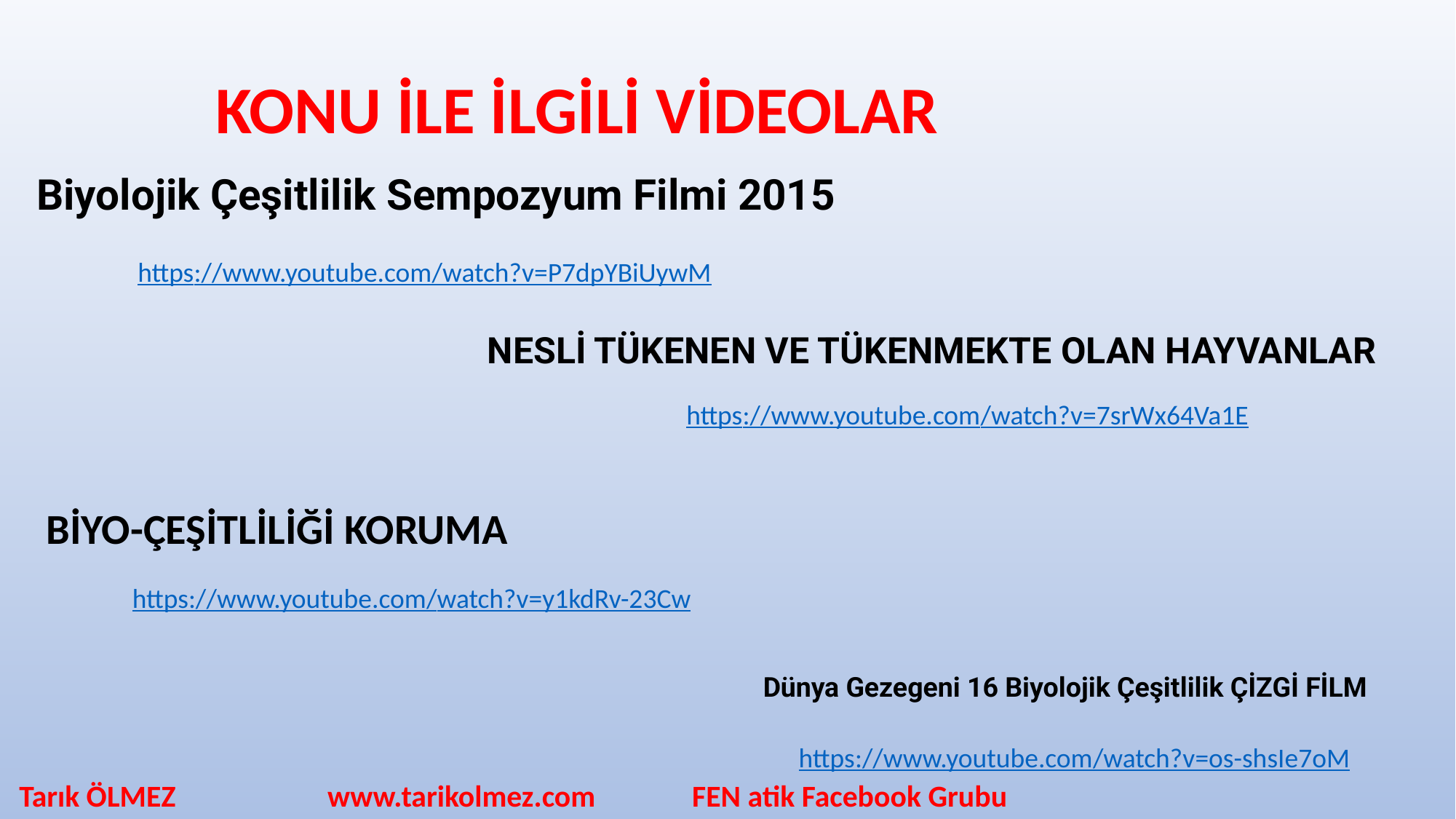

KONU İLE İLGİLİ VİDEOLAR
Biyolojik Çeşitlilik Sempozyum Filmi 2015
https://www.youtube.com/watch?v=P7dpYBiUywM
NESLİ TÜKENEN VE TÜKENMEKTE OLAN HAYVANLAR
https://www.youtube.com/watch?v=7srWx64Va1E
BİYO-ÇEŞİTLİLİĞİ KORUMA
https://www.youtube.com/watch?v=y1kdRv-23Cw
Dünya Gezegeni 16 Biyolojik Çeşitlilik ÇİZGİ FİLM
https://www.youtube.com/watch?v=os-shsIe7oM
Tarık ÖLMEZ                      www.tarikolmez.com              FEN atik Facebook Grubu